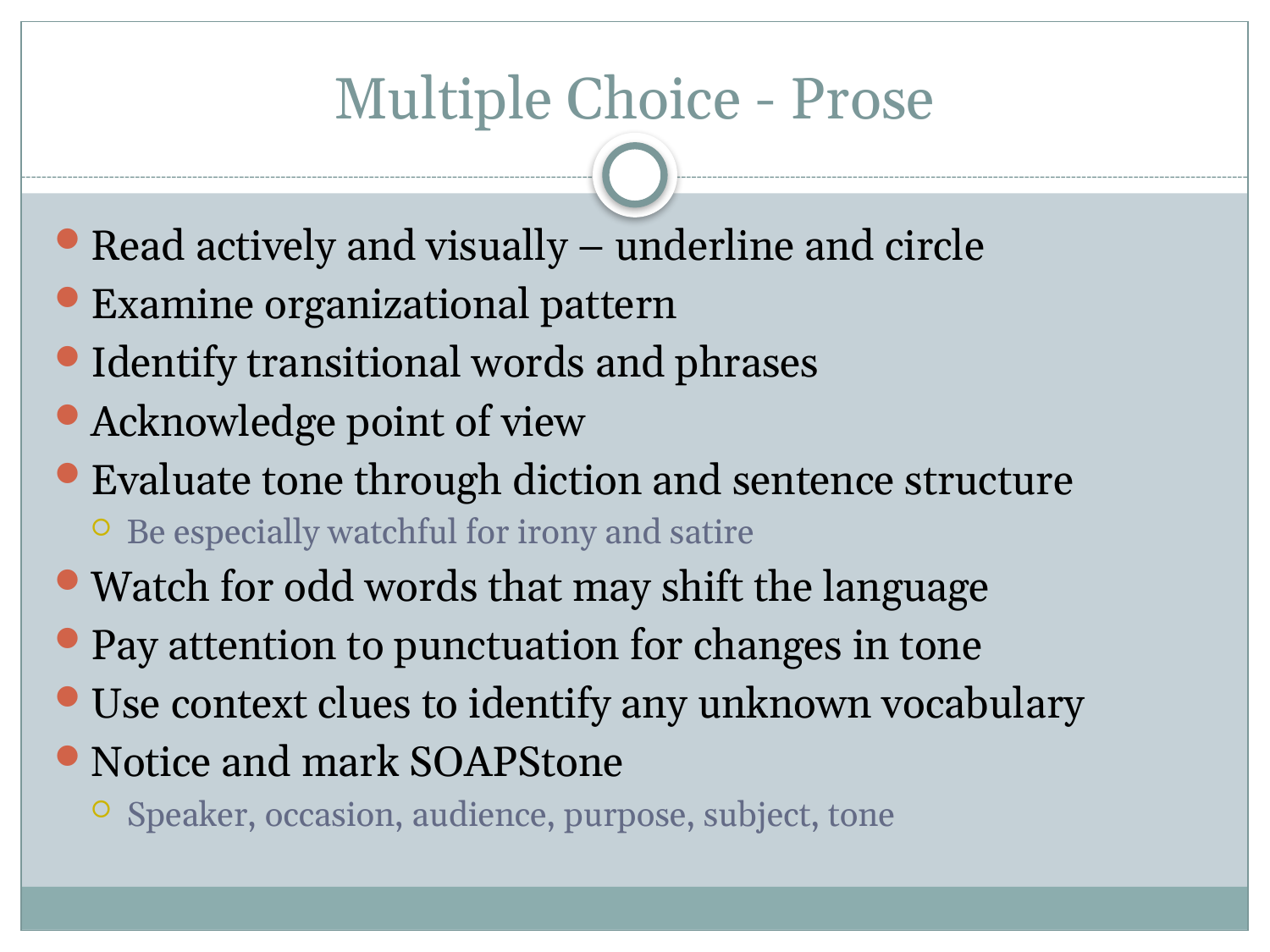

# Multiple Choice - Prose
Read actively and visually – underline and circle
Examine organizational pattern
Identify transitional words and phrases
Acknowledge point of view
Evaluate tone through diction and sentence structure
Be especially watchful for irony and satire
Watch for odd words that may shift the language
Pay attention to punctuation for changes in tone
Use context clues to identify any unknown vocabulary
Notice and mark SOAPStone
Speaker, occasion, audience, purpose, subject, tone